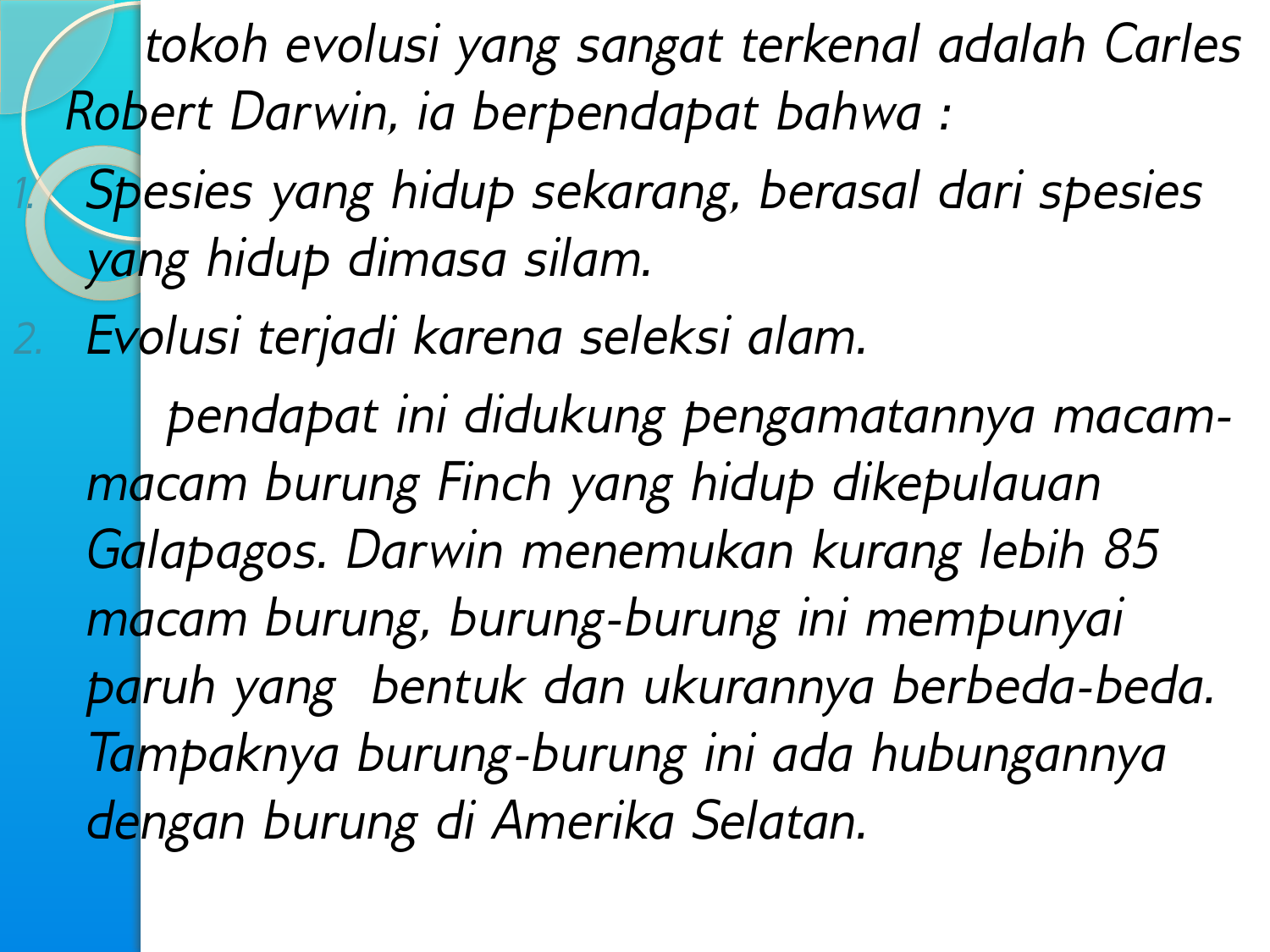

tokoh evolusi yang sangat terkenal adalah Carles Robert Darwin, ia berpendapat bahwa :
Spesies yang hidup sekarang, berasal dari spesies yang hidup dimasa silam.
Evolusi terjadi karena seleksi alam.
         pendapat ini didukung pengamatannya macam-macam burung Finch yang hidup dikepulauan Galapagos. Darwin menemukan kurang lebih 85 macam burung, burung-burung ini mempunyai paruh yang  bentuk dan ukurannya berbeda-beda. Tampaknya burung-burung ini ada hubungannya dengan burung di Amerika Selatan.